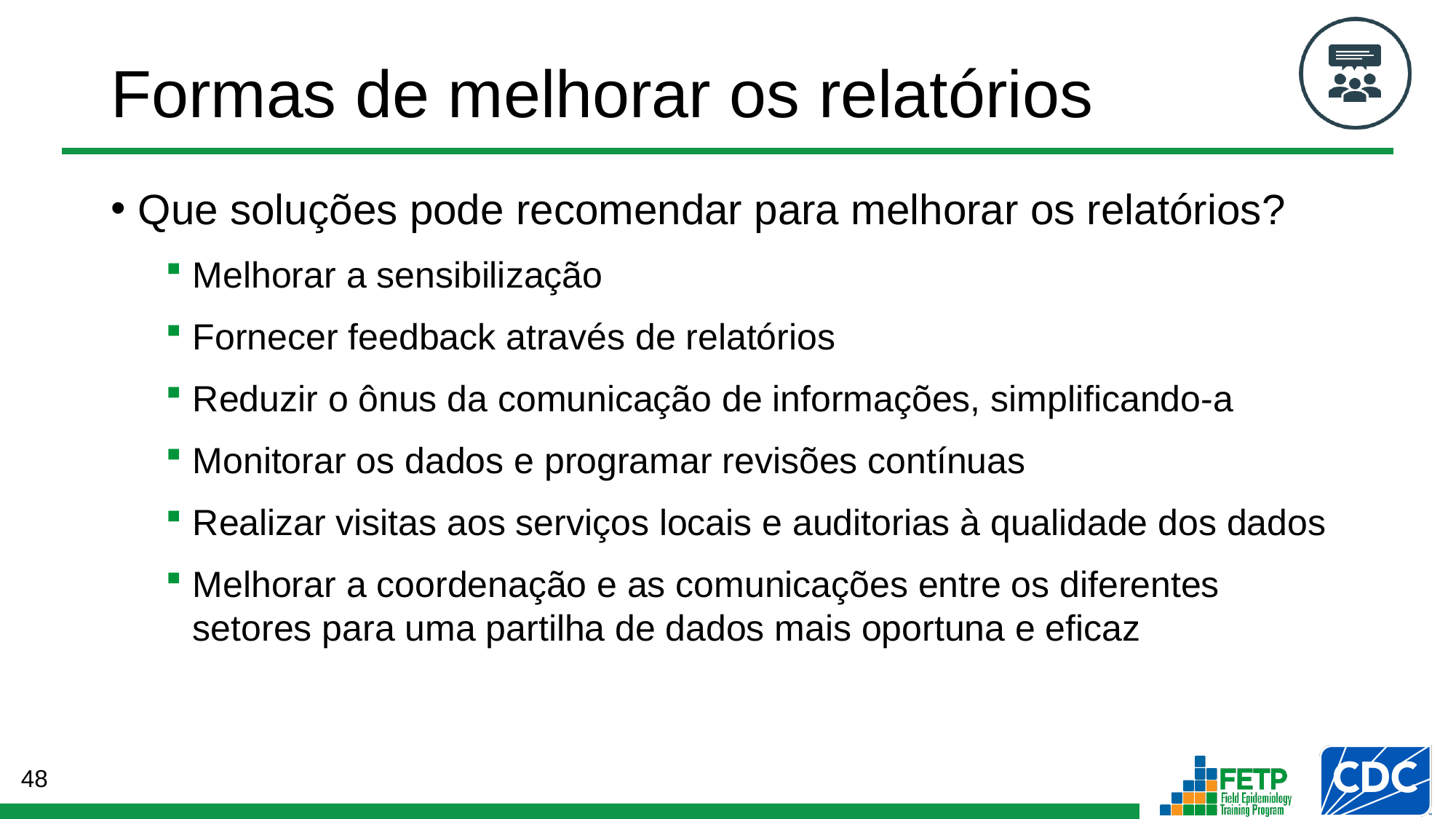

# Formas de melhorar os relatórios
Que soluções pode recomendar para melhorar os relatórios?
Melhorar a sensibilização
Fornecer feedback através de relatórios
Reduzir o ônus da comunicação de informações, simplificando-a
Monitorar os dados e programar revisões contínuas
Realizar visitas aos serviços locais e auditorias à qualidade dos dados
Melhorar a coordenação e as comunicações entre os diferentes setores para uma partilha de dados mais oportuna e eficaz